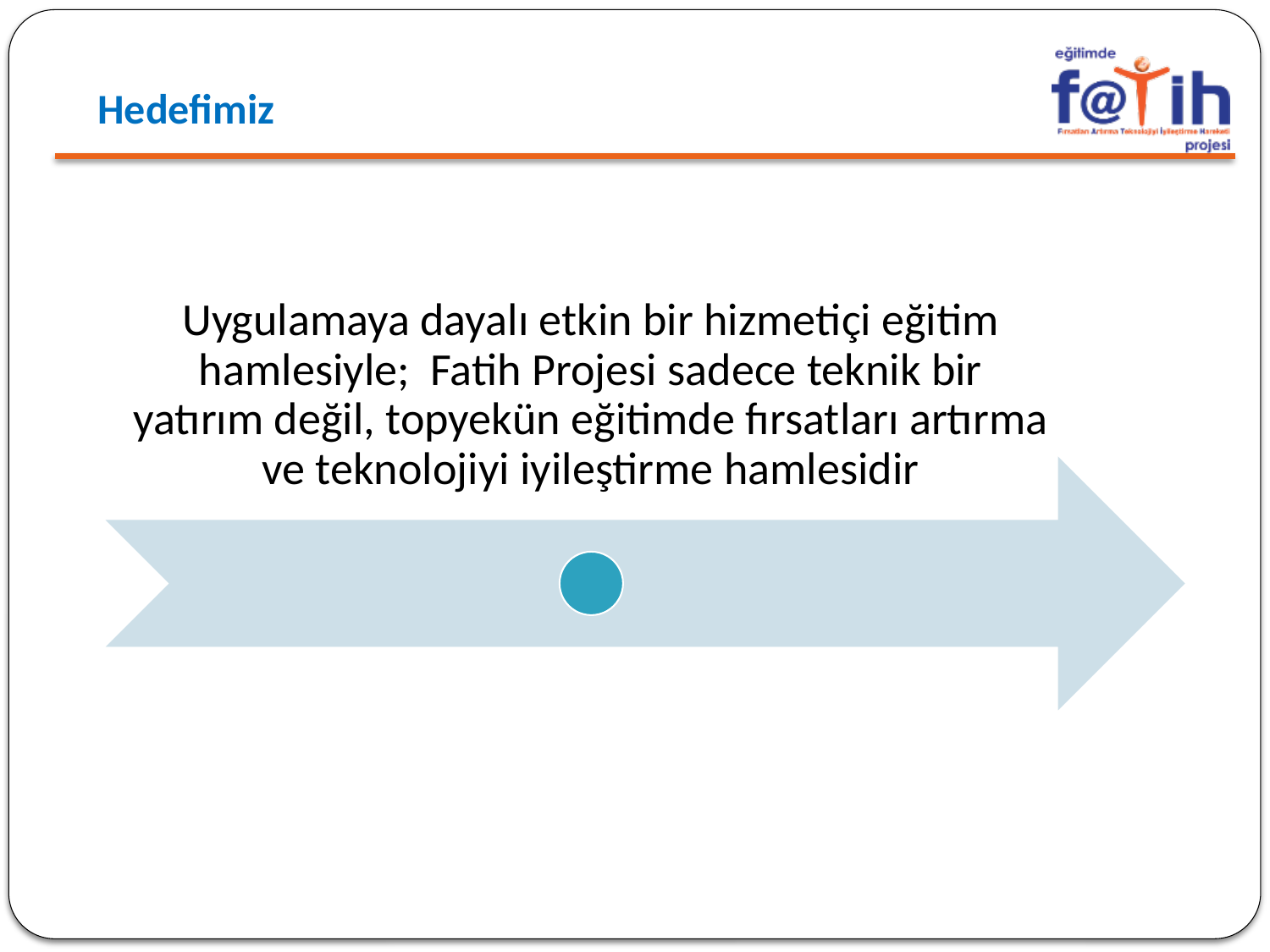

# Hedefimiz
Uygulamaya dayalı etkin bir hizmetiçi eğitim hamlesiyle;  Fatih Projesi sadece teknik bir yatırım değil, topyekün eğitimde fırsatları artırma ve teknolojiyi iyileştirme hamlesidir